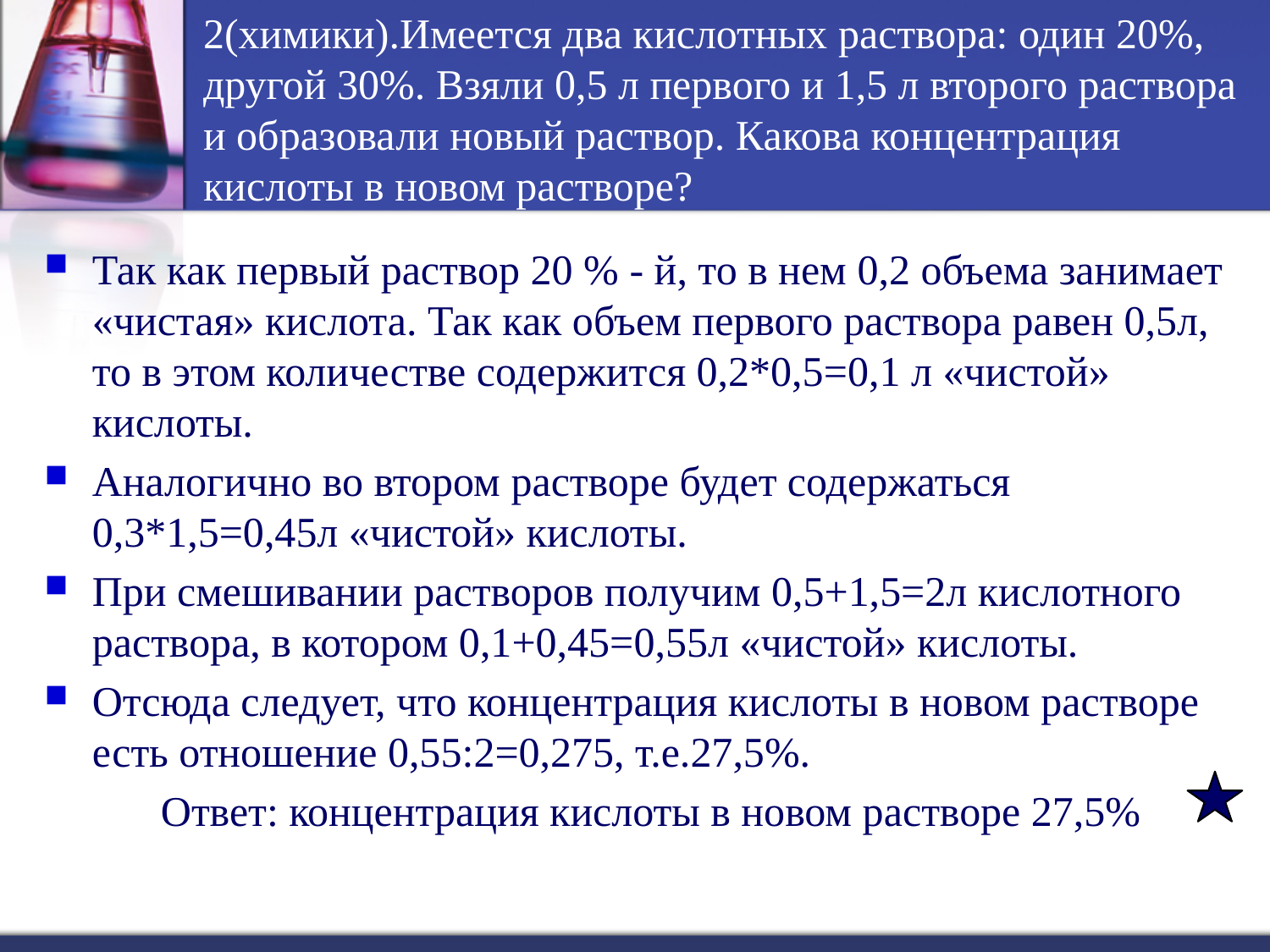

# 2(химики).Имеется два кислотных раствора: один 20%, другой 30%. Взяли 0,5 л первого и 1,5 л второго раствора и образовали новый раствор. Какова концентрация кислоты в новом растворе?
Так как первый раствор 20 % - й, то в нем 0,2 объема занимает «чистая» кислота. Так как объем первого раствора равен 0,5л, то в этом количестве содержится 0,2*0,5=0,1 л «чистой» кислоты.
Аналогично во втором растворе будет содержаться 0,3*1,5=0,45л «чистой» кислоты.
При смешивании растворов получим 0,5+1,5=2л кислотного раствора, в котором 0,1+0,45=0,55л «чистой» кислоты.
Отсюда следует, что концентрация кислоты в новом растворе есть отношение 0,55:2=0,275, т.е.27,5%.
           Ответ: концентрация кислоты в новом растворе 27,5%